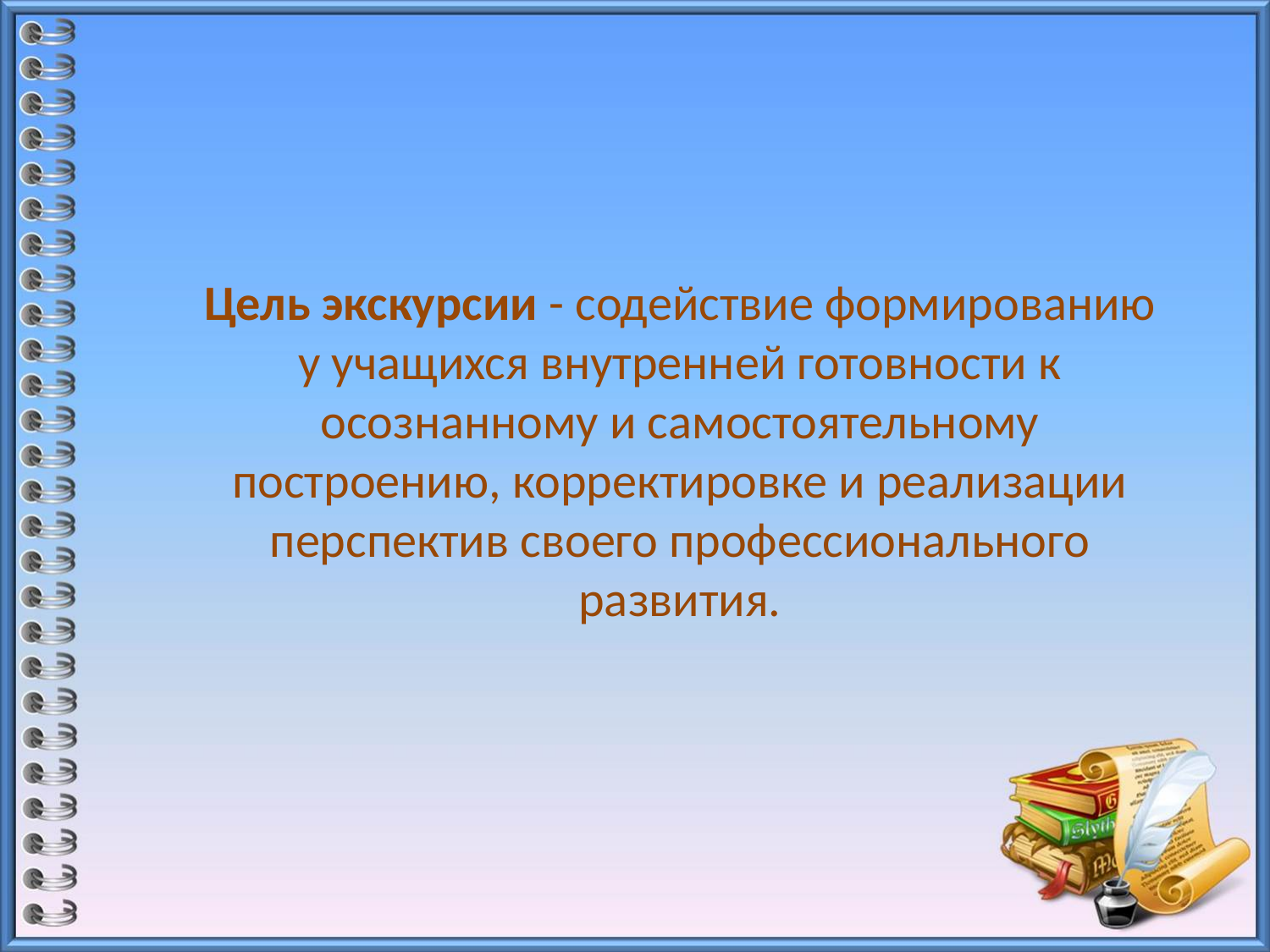

Цель экскурсии - содействие формированию у учащихся внутренней готовности к осознанному и самостоятельному построению, корректировке и реализации перспектив своего профессионального развития.